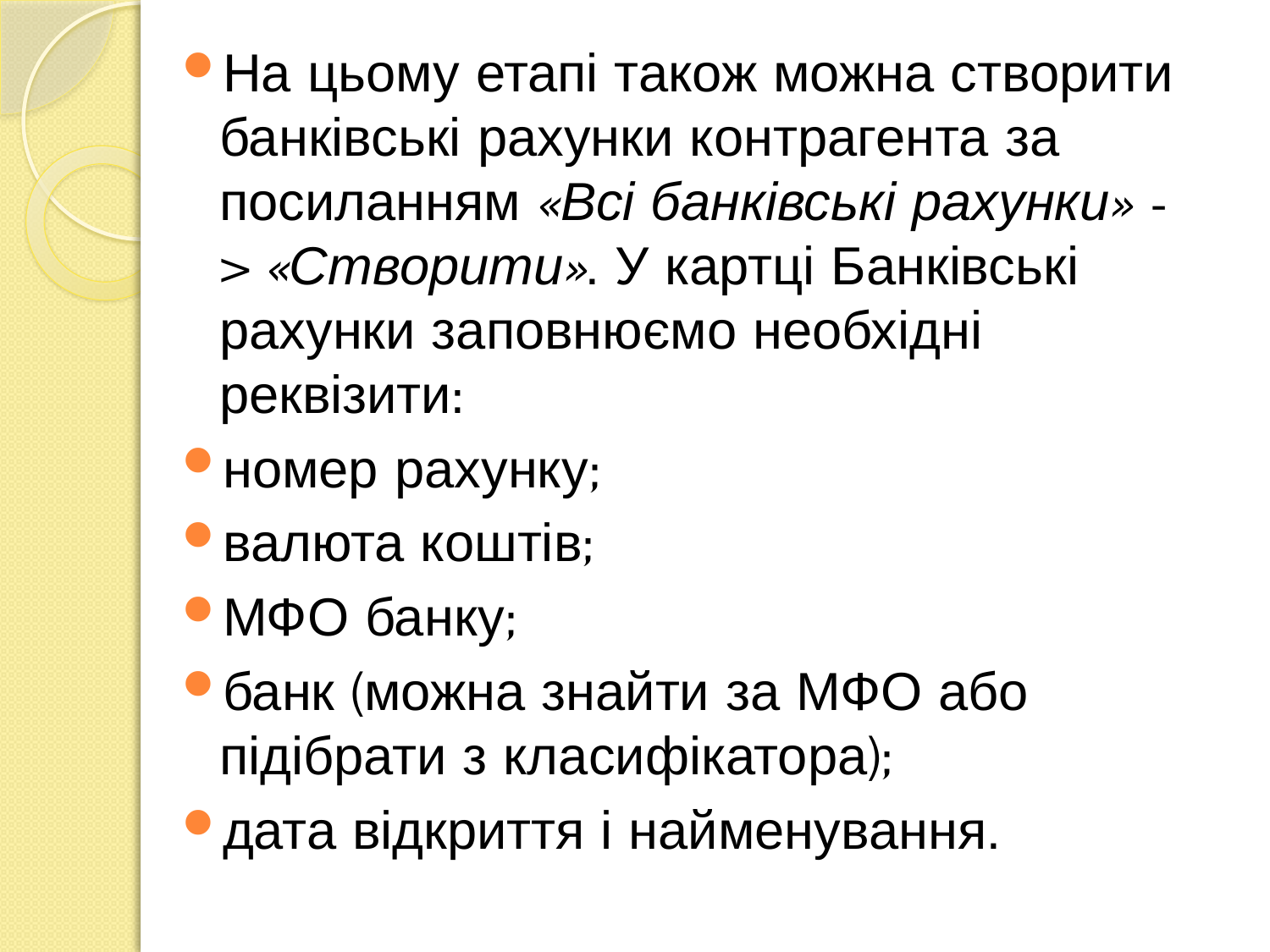

На цьому етапі також можна створити банківські рахунки контрагента за посиланням «Всі банківські рахунки» -> «Створити». У картці Банківські рахунки заповнюємо необхідні реквізити:
номер рахунку;
валюта коштів;
МФО банку;
банк (можна знайти за МФО або підібрати з класифікатора);
дата відкриття і найменування.